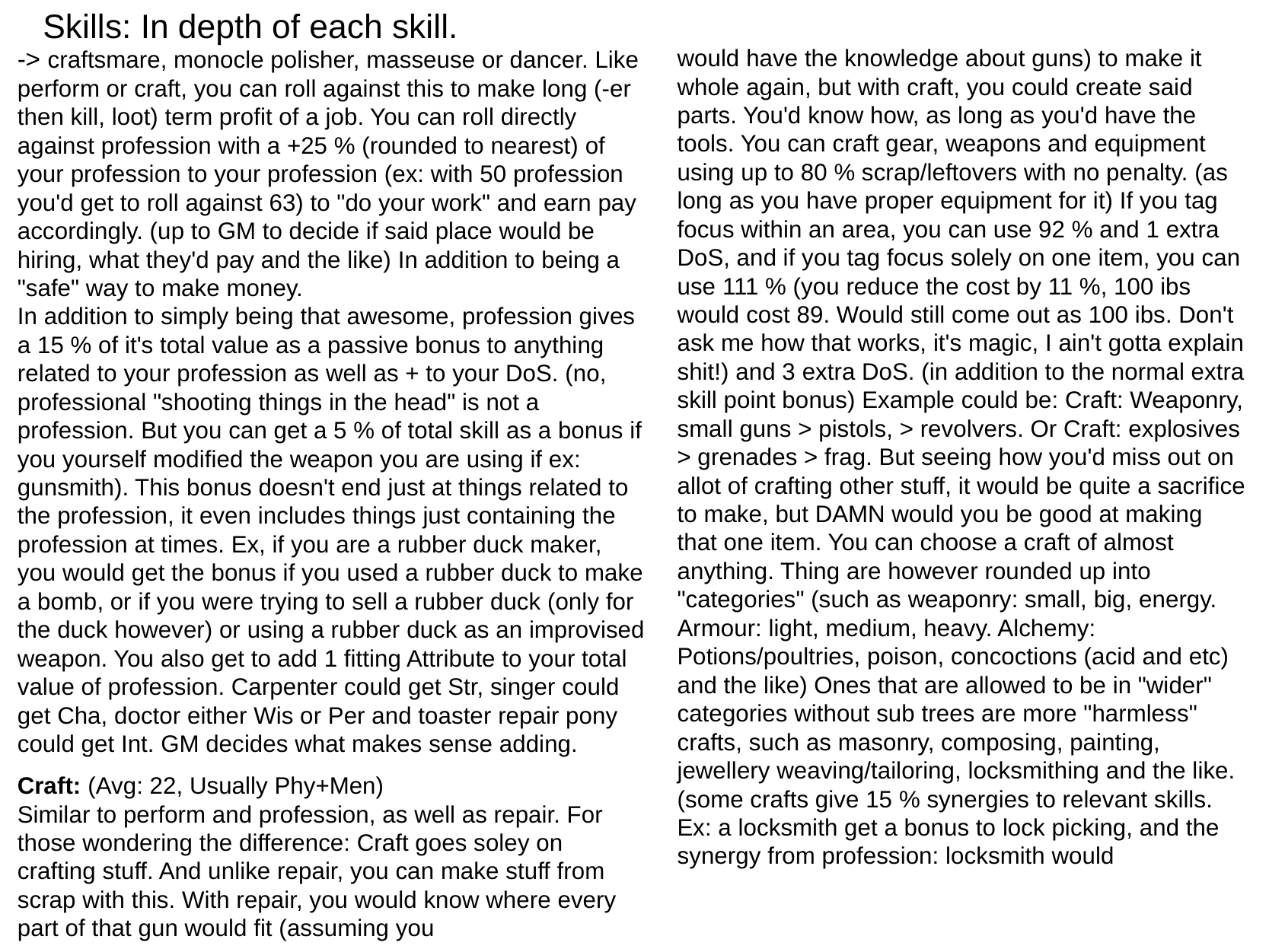

# Skills: In depth of each skill.
-> craftsmare, monocle polisher, masseuse or dancer. Like perform or craft, you can roll against this to make long (-er then kill, loot) term profit of a job. You can roll directly against profession with a +25 % (rounded to nearest) of your profession to your profession (ex: with 50 profession you'd get to roll against 63) to "do your work" and earn pay accordingly. (up to GM to decide if said place would be hiring, what they'd pay and the like) In addition to being a "safe" way to make money.
In addition to simply being that awesome, profession gives a 15 % of it's total value as a passive bonus to anything related to your profession as well as + to your DoS. (no, professional "shooting things in the head" is not a profession. But you can get a 5 % of total skill as a bonus if you yourself modified the weapon you are using if ex: gunsmith). This bonus doesn't end just at things related to the profession, it even includes things just containing the profession at times. Ex, if you are a rubber duck maker, you would get the bonus if you used a rubber duck to make a bomb, or if you were trying to sell a rubber duck (only for the duck however) or using a rubber duck as an improvised weapon. You also get to add 1 fitting Attribute to your total value of profession. Carpenter could get Str, singer could get Cha, doctor either Wis or Per and toaster repair pony could get Int. GM decides what makes sense adding.

Craft: (Avg: 22, Usually Phy+Men)
Similar to perform and profession, as well as repair. For those wondering the difference: Craft goes soley on crafting stuff. And unlike repair, you can make stuff from scrap with this. With repair, you would know where every part of that gun would fit (assuming you

would have the knowledge about guns) to make it whole again, but with craft, you could create said parts. You'd know how, as long as you'd have the tools. You can craft gear, weapons and equipment using up to 80 % scrap/leftovers with no penalty. (as long as you have proper equipment for it) If you tag focus within an area, you can use 92 % and 1 extra DoS, and if you tag focus solely on one item, you can use 111 % (you reduce the cost by 11 %, 100 ibs would cost 89. Would still come out as 100 ibs. Don't ask me how that works, it's magic, I ain't gotta explain shit!) and 3 extra DoS. (in addition to the normal extra skill point bonus) Example could be: Craft: Weaponry, small guns > pistols, > revolvers. Or Craft: explosives > grenades > frag. But seeing how you'd miss out on allot of crafting other stuff, it would be quite a sacrifice to make, but DAMN would you be good at making that one item. You can choose a craft of almost anything. Thing are however rounded up into "categories" (such as weaponry: small, big, energy. Armour: light, medium, heavy. Alchemy: Potions/poultries, poison, concoctions (acid and etc) and the like) Ones that are allowed to be in "wider" categories without sub trees are more "harmless" crafts, such as masonry, composing, painting, jewellery weaving/tailoring, locksmithing and the like. (some crafts give 15 % synergies to relevant skills. Ex: a locksmith get a bonus to lock picking, and the synergy from profession: locksmith would